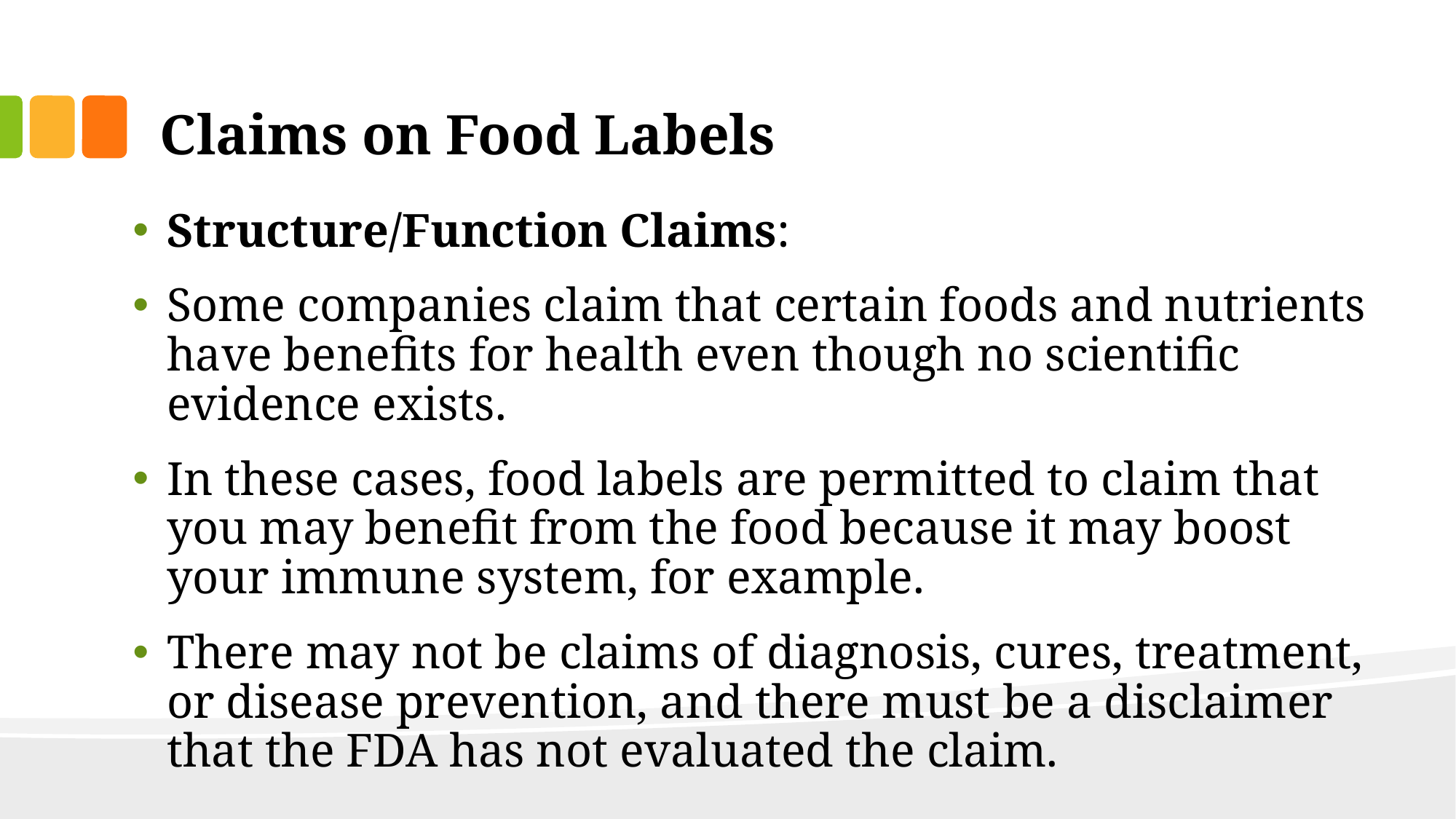

# Claims on Food Labels
Structure/Function Claims:
Some companies claim that certain foods and nutrients have benefits for health even though no scientific evidence exists.
In these cases, food labels are permitted to claim that you may benefit from the food because it may boost your immune system, for example.
There may not be claims of diagnosis, cures, treatment, or disease prevention, and there must be a disclaimer that the FDA has not evaluated the claim.